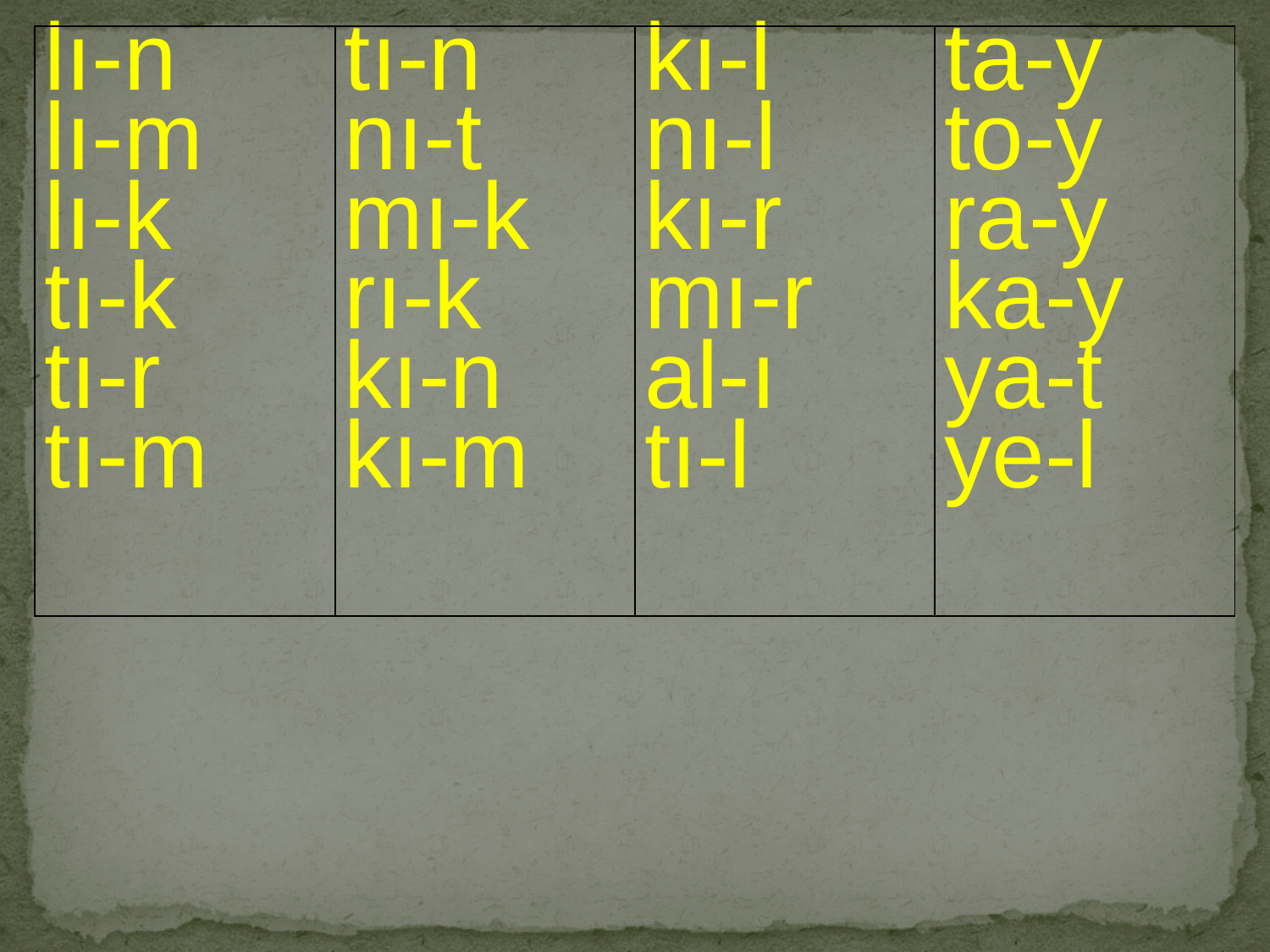

| lı-n lı-m lı-k tı-k tı-r tı-m | tı-n nı-t mı-k rı-k kı-n kı-m | kı-l nı-l kı-r mı-r al-ı tı-l | ta-y to-y ra-y ka-y ya-t ye-l |
| --- | --- | --- | --- |